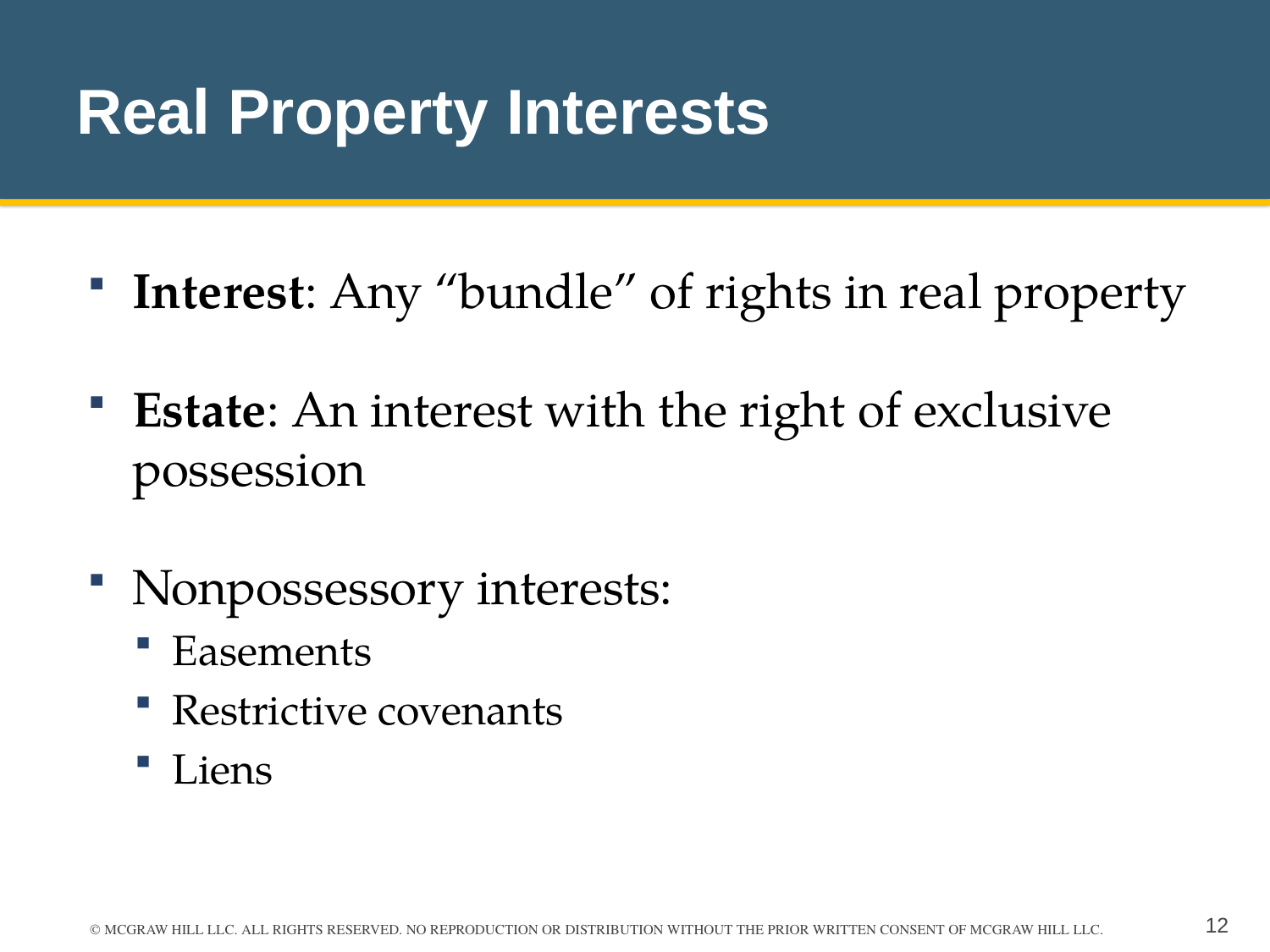

# Real Property Interests
Interest: Any “bundle” of rights in real property

Estate: An interest with the right of exclusive possession

Nonpossessory interests:
Easements
Restrictive covenants
Liens
© MCGRAW HILL LLC. ALL RIGHTS RESERVED. NO REPRODUCTION OR DISTRIBUTION WITHOUT THE PRIOR WRITTEN CONSENT OF MCGRAW HILL LLC.
12